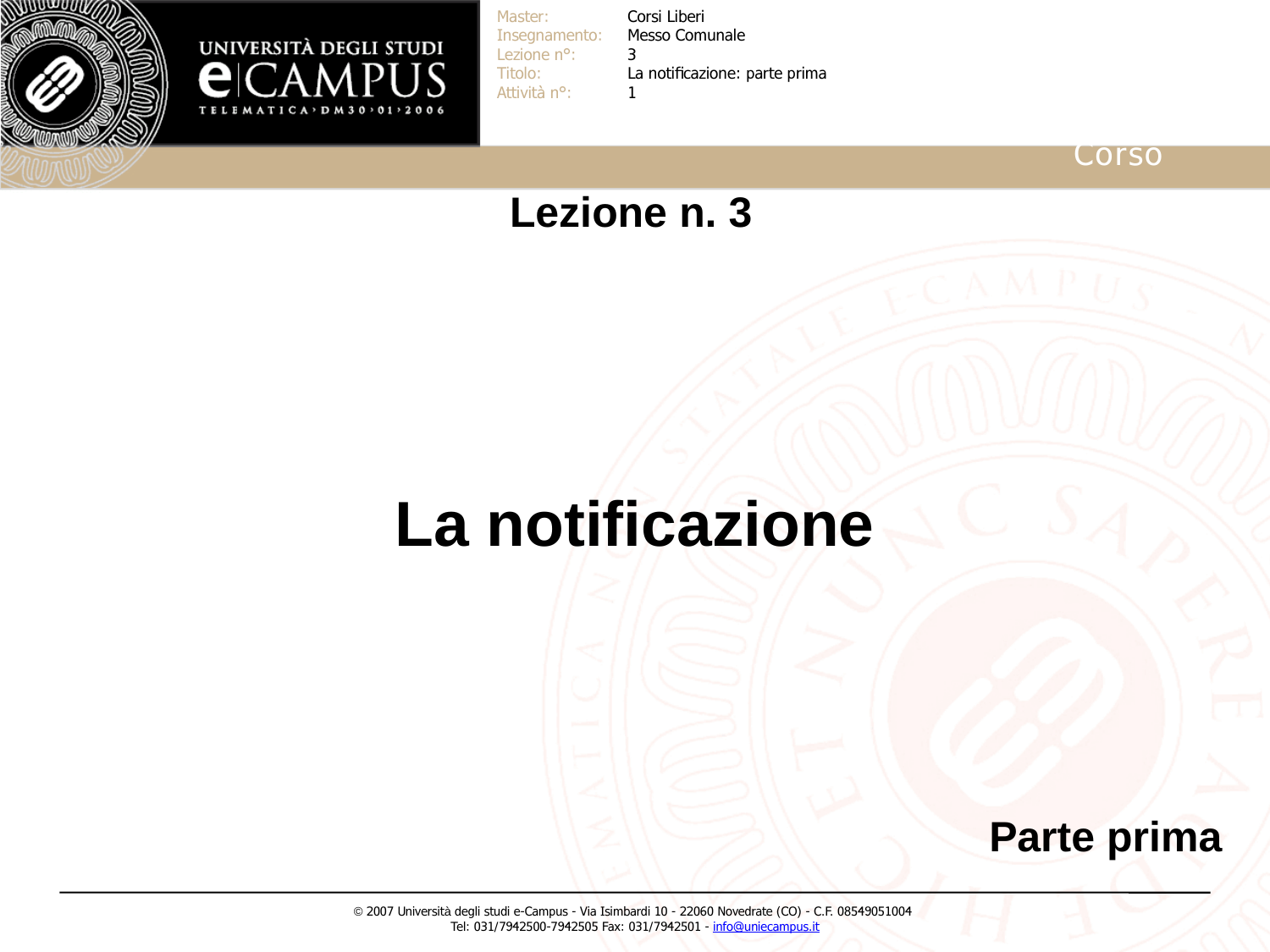

# Lezione n. 3
La notificazione

Parte prima